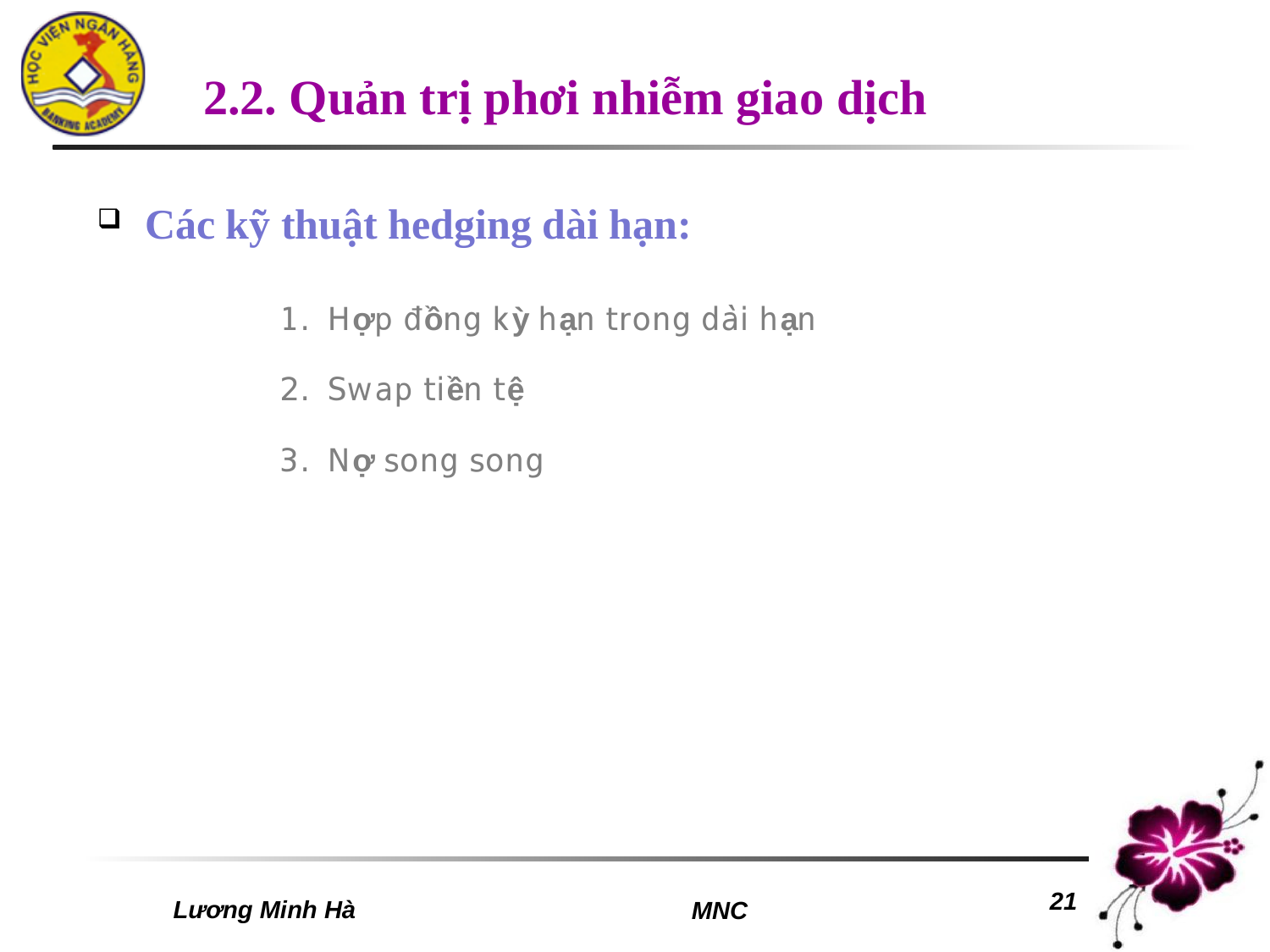

# 2.2. Quản trị phơi nhiễm giao dịch
Các kỹ thuật hedging dài hạn:
Hợp đồng kỳ hạn trong dài hạn
Swap tiền tệ
Nợ song song
Lương Minh Hà